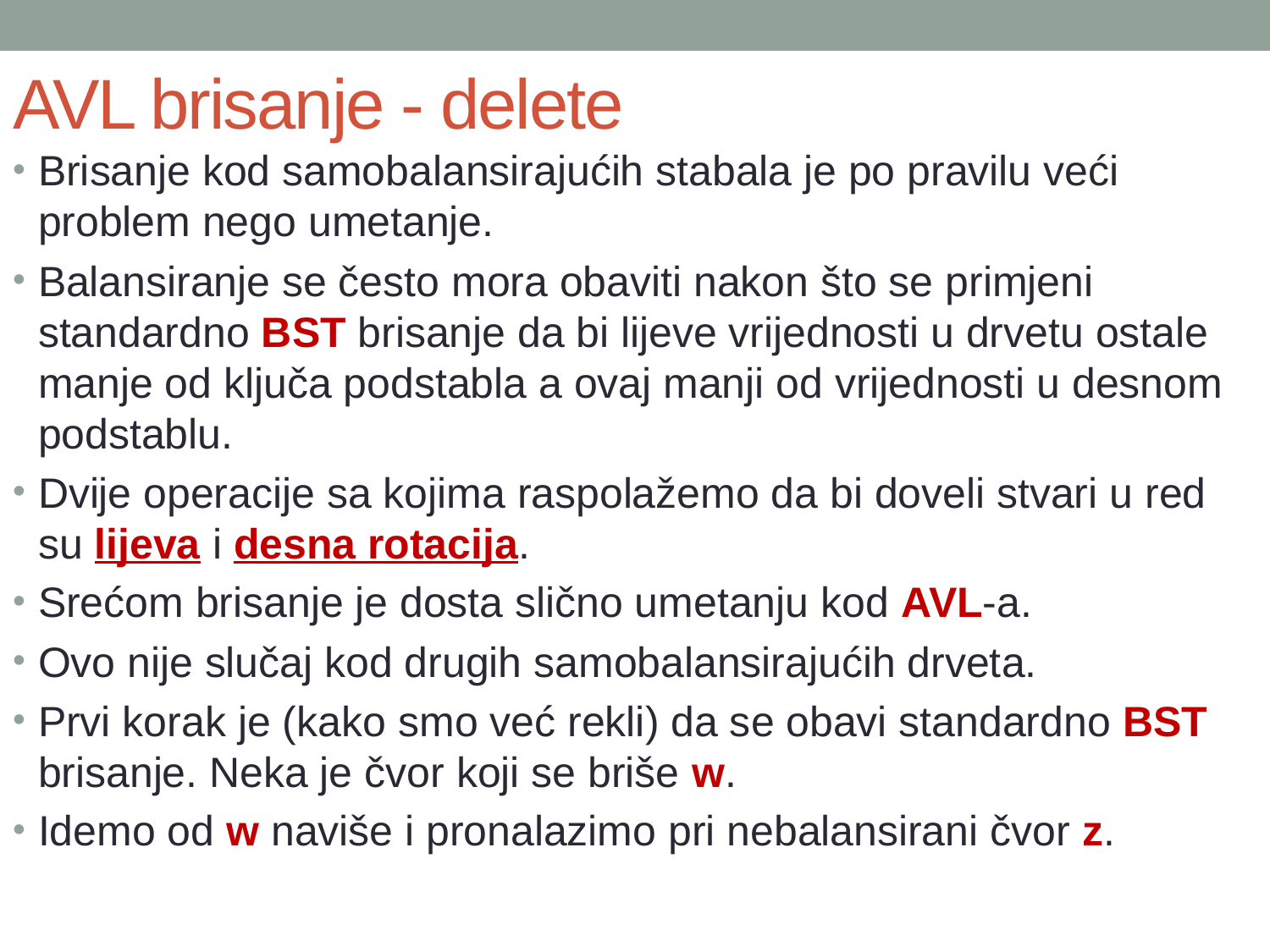

# AVL brisanje - delete
Brisanje kod samobalansirajućih stabala je po pravilu veći problem nego umetanje.
Balansiranje se često mora obaviti nakon što se primjeni standardno BST brisanje da bi lijeve vrijednosti u drvetu ostale manje od ključa podstabla a ovaj manji od vrijednosti u desnom podstablu.
Dvije operacije sa kojima raspolažemo da bi doveli stvari u red su lijeva i desna rotacija.
Srećom brisanje je dosta slično umetanju kod AVL-a.
Ovo nije slučaj kod drugih samobalansirajućih drveta.
Prvi korak je (kako smo već rekli) da se obavi standardno BST brisanje. Neka je čvor koji se briše w.
Idemo od w naviše i pronalazimo pri nebalansirani čvor z.